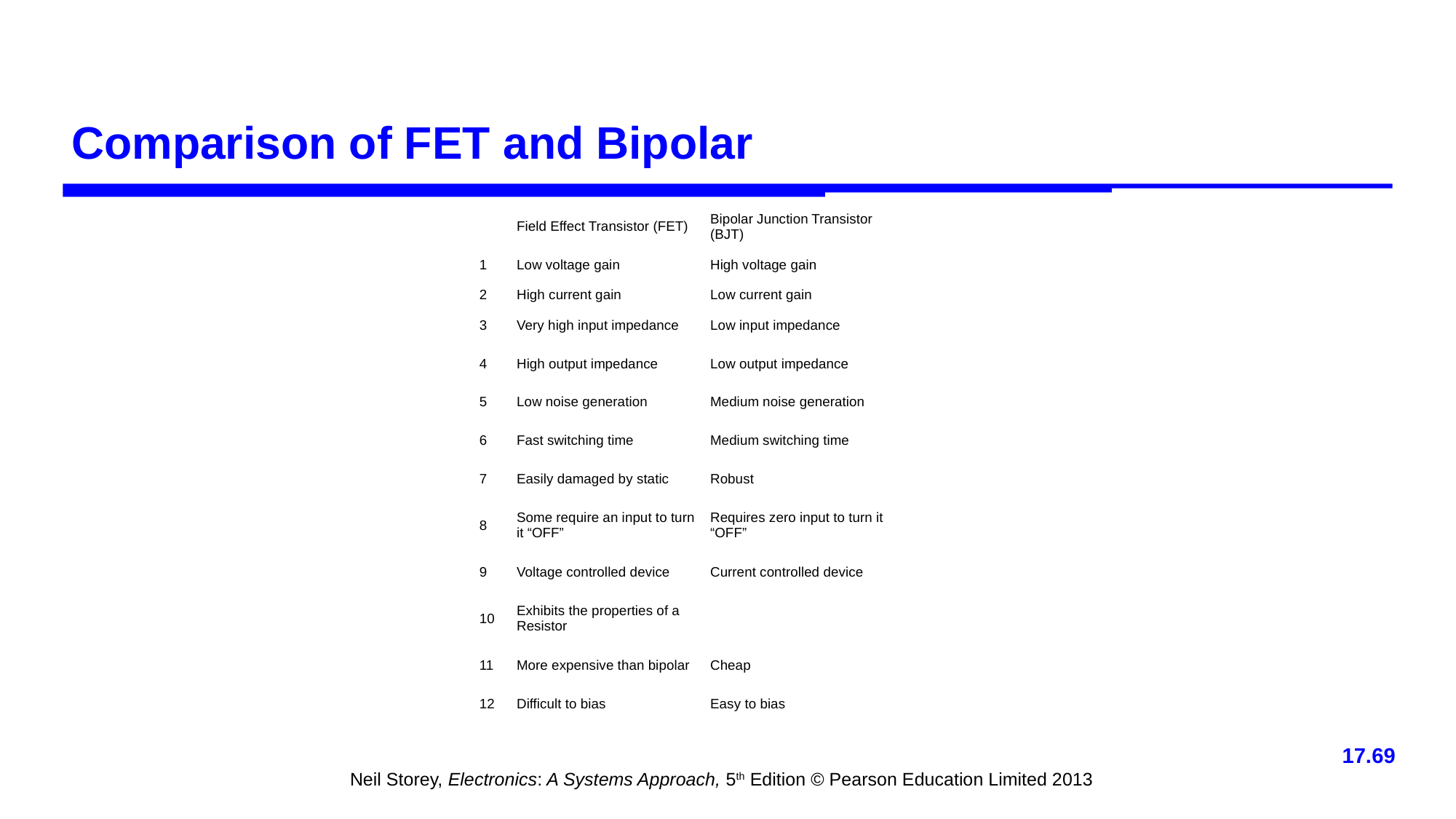

# Comparison of FET and Bipolar
|  | Field Effect Transistor (FET) | Bipolar Junction Transistor (BJT) |
| --- | --- | --- |
| 1 | Low voltage gain | High voltage gain |
| 2 | High current gain | Low current gain |
| 3 | Very high input impedance | Low input impedance |
| 4 | High output impedance | Low output impedance |
| 5 | Low noise generation | Medium noise generation |
| 6 | Fast switching time | Medium switching time |
| 7 | Easily damaged by static | Robust |
| 8 | Some require an input to turn it “OFF” | Requires zero input to turn it “OFF” |
| 9 | Voltage controlled device | Current controlled device |
| 10 | Exhibits the properties of a Resistor |  |
| 11 | More expensive than bipolar | Cheap |
| 12 | Difficult to bias | Easy to bias |